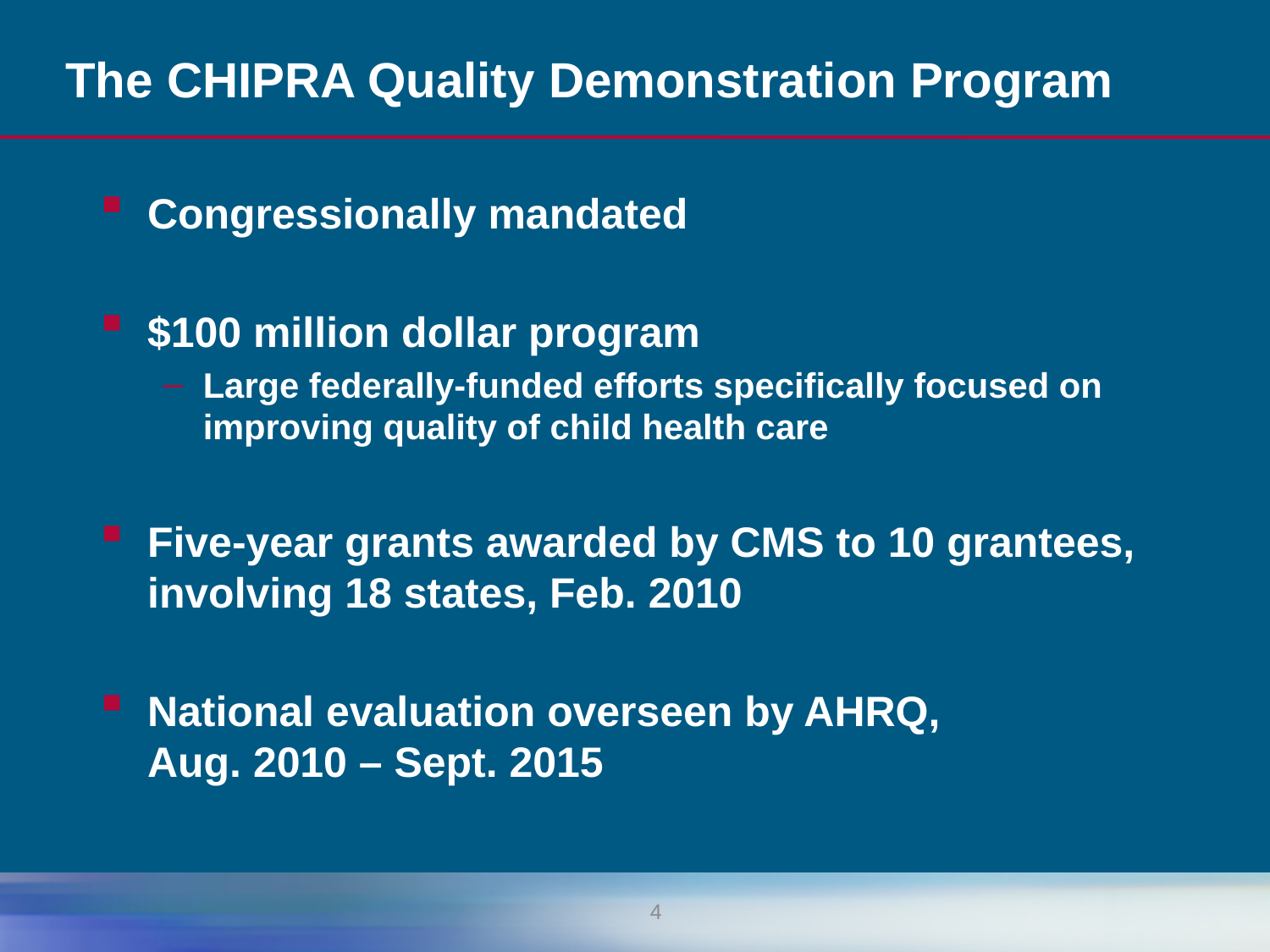

# The CHIPRA Quality Demonstration Program
Congressionally mandated

$100 million dollar program
Large federally-funded efforts specifically focused on improving quality of child health care

Five-year grants awarded by CMS to 10 grantees, involving 18 states, Feb. 2010

National evaluation overseen by AHRQ,
Aug. 2010 – Sept. 2015

4